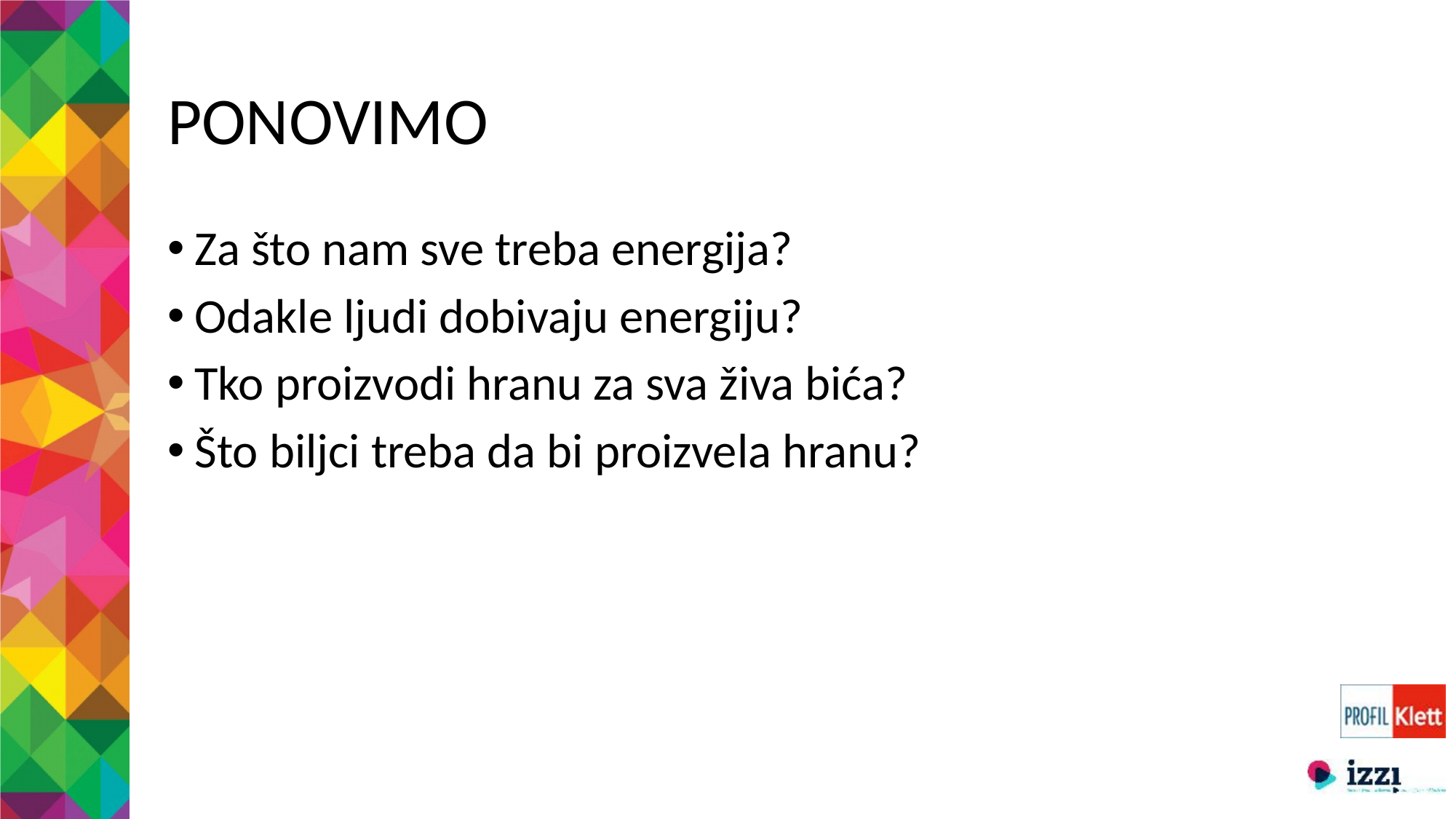

# PONOVIMO
Za što nam sve treba energija?
Odakle ljudi dobivaju energiju?
Tko proizvodi hranu za sva živa bića?
Što biljci treba da bi proizvela hranu?